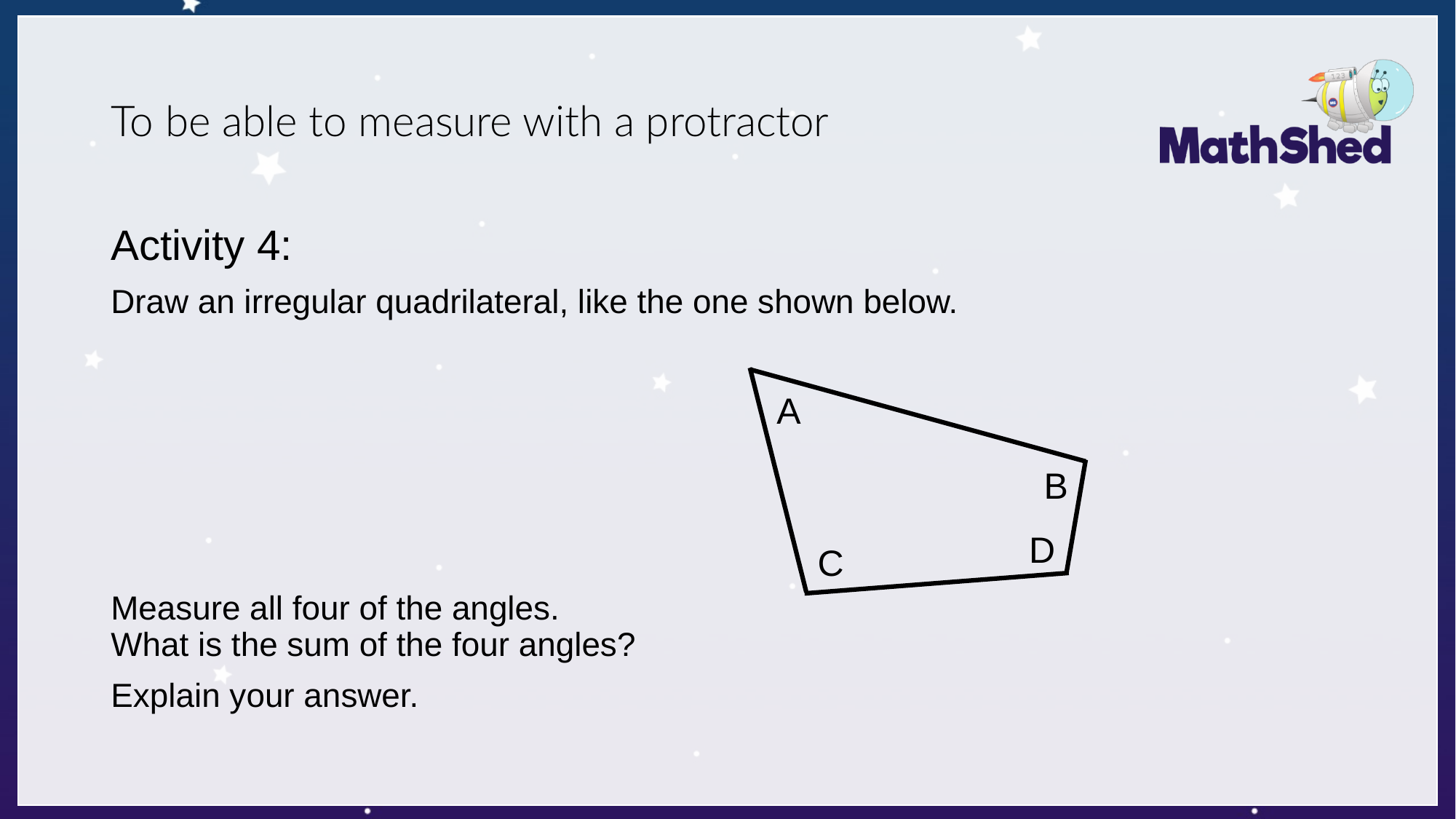

# To be able to measure with a protractor
Activity 4:
Draw an irregular quadrilateral, like the one shown below.

Measure all four of the angles.
What is the sum of the four angles?
Explain your answer.
A
B
D
C